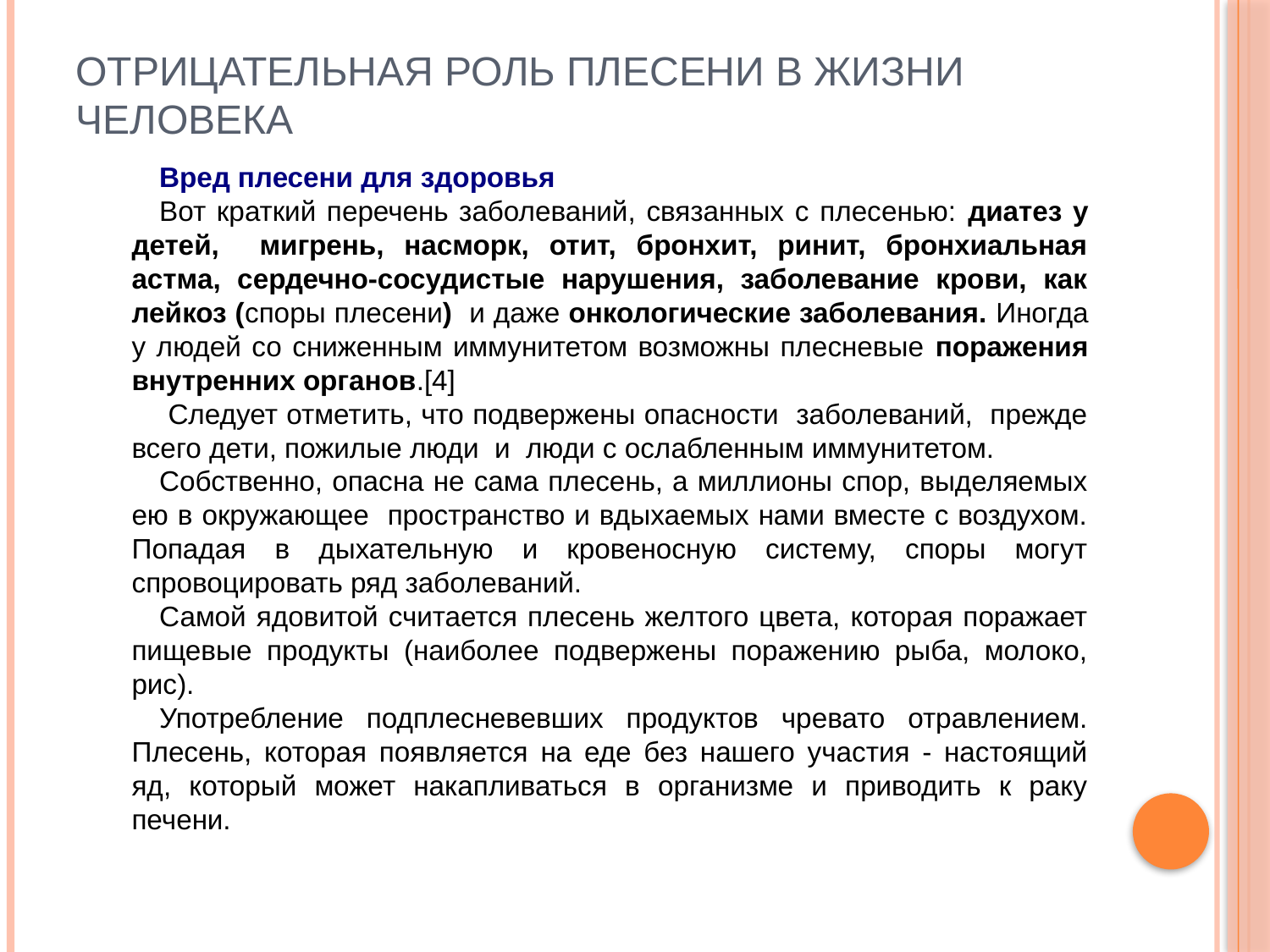

# Отрицательная роль плесени в жизни человека
Вред плесени для здоровья
Вот краткий перечень заболеваний, связанных с плесенью: диатез у детей,  мигрень, насморк, отит, бронхит, ринит, бронхиальная астма, сердечно-сосудистые нарушения, заболевание крови, как лейкоз (споры плесени)  и даже онкологические заболевания. Иногда у людей со сниженным иммунитетом возможны плесневые поражения внутренних органов.[4]
 Следует отметить, что подвержены опасности  заболеваний,  прежде всего дети, пожилые люди  и  люди с ослабленным иммунитетом.
Собственно, опасна не сама плесень, а миллионы спор, выделяемых ею в окружающее  пространство и вдыхаемых нами вместе с воздухом. Попадая в дыхательную и кровеносную систему, споры могут спровоцировать ряд заболеваний.
Самой ядовитой считается плесень желтого цвета, которая поражает пищевые продукты (наиболее подвержены поражению рыба, молоко, рис).
Употребление подплесневевших продуктов чревато отравлением. Плесень, которая появляется на еде без нашего участия - настоящий яд, который может накапливаться в организме и приводить к раку печени.